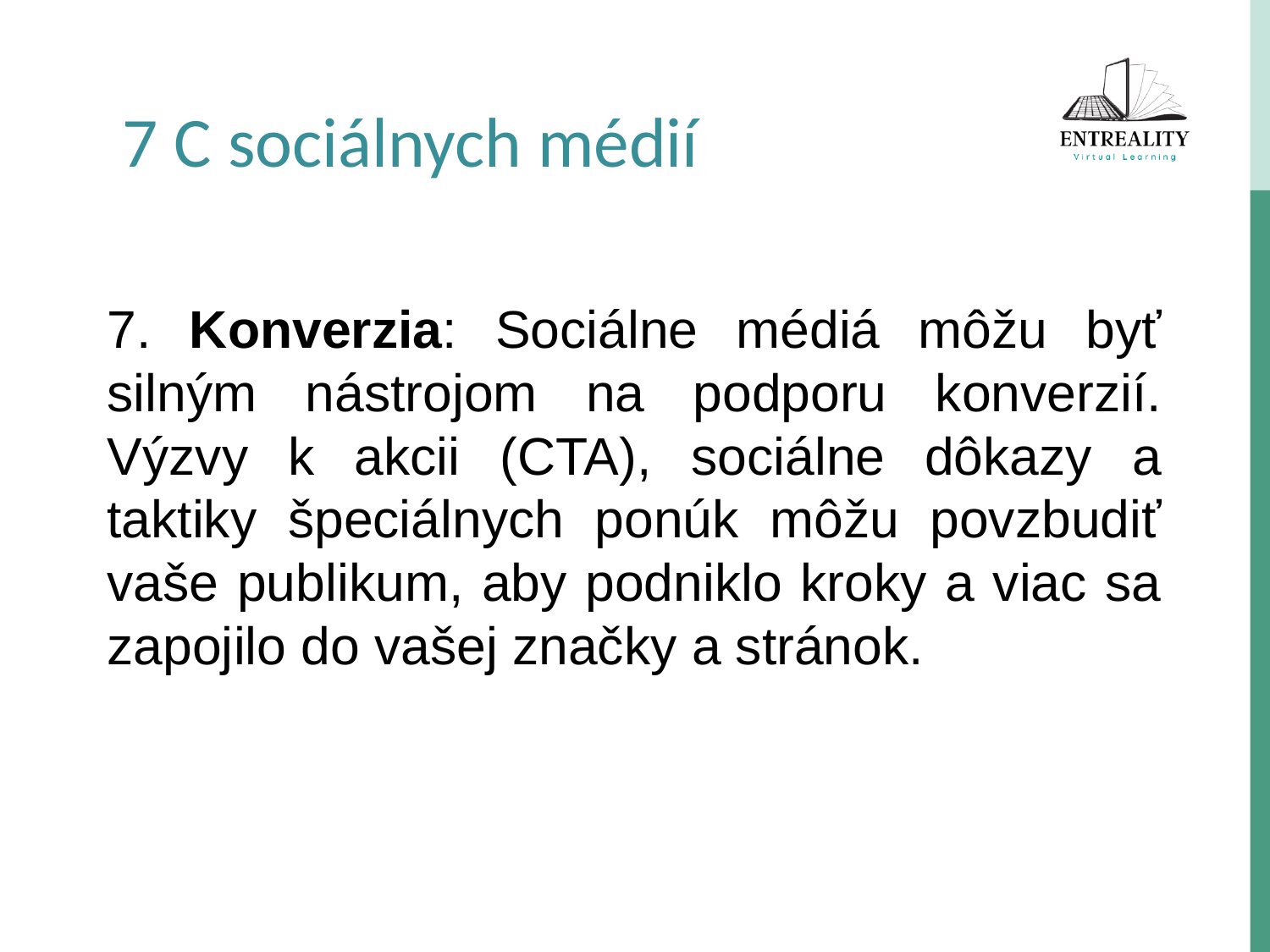

7 C sociálnych médií
7. Konverzia: Sociálne médiá môžu byť silným nástrojom na podporu konverzií. Výzvy k akcii (CTA), sociálne dôkazy a taktiky špeciálnych ponúk môžu povzbudiť vaše publikum, aby podniklo kroky a viac sa zapojilo do vašej značky a stránok.